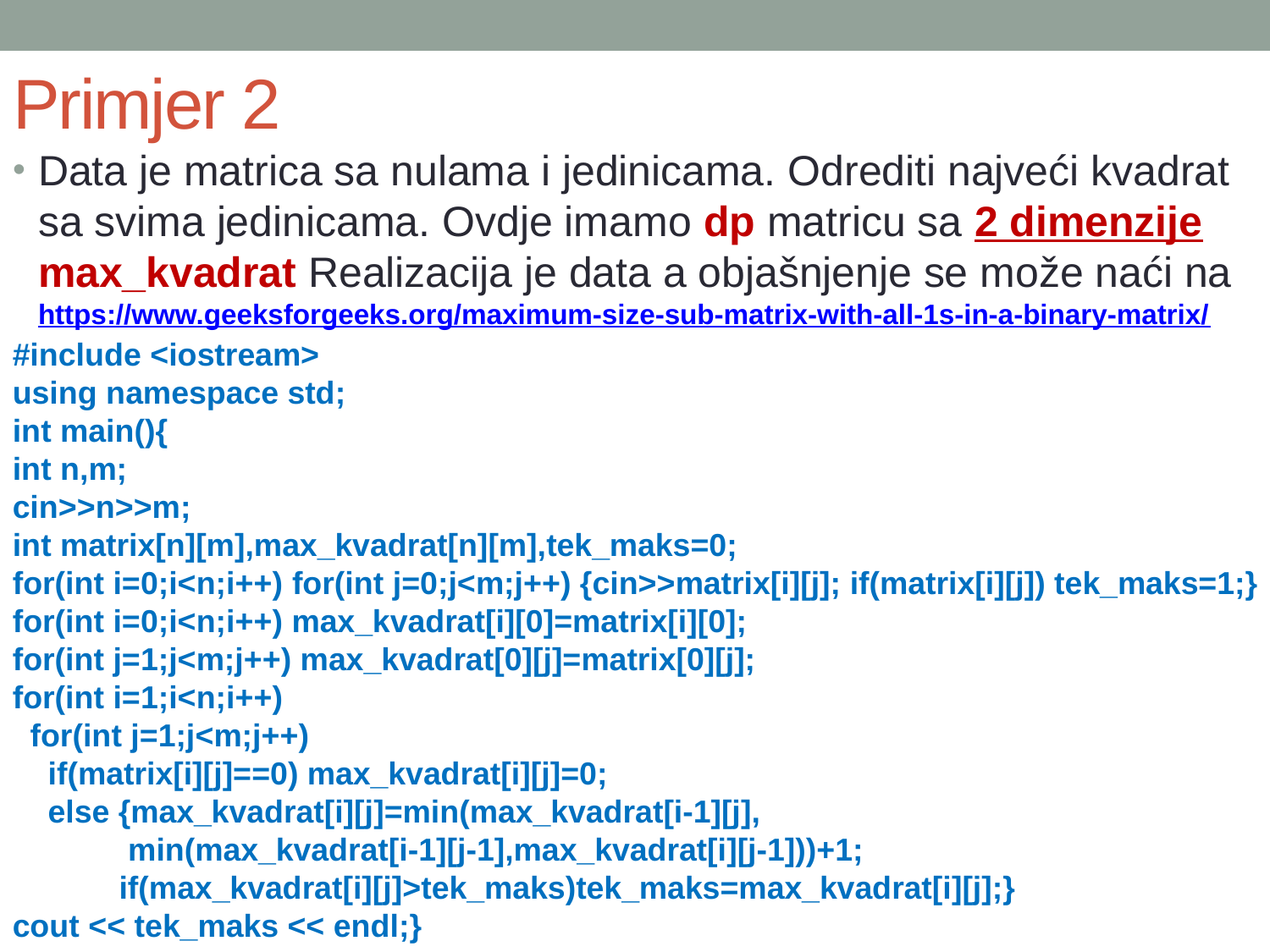

# Primjer 2
Data je matrica sa nulama i jedinicama. Odrediti najveći kvadrat sa svima jedinicama. Ovdje imamo dp matricu sa 2 dimenzije max_kvadrat Realizacija je data a objašnjenje se može naći na
https://www.geeksforgeeks.org/maximum-size-sub-matrix-with-all-1s-in-a-binary-matrix/
#include <iostream>
using namespace std;
int main(){
int n,m;
cin>>n>>m;
int matrix[n][m],max_kvadrat[n][m],tek_maks=0;
for(int i=0;i<n;i++) for(int j=0;j<m;j++) {cin>>matrix[i][j]; if(matrix[i][j]) tek_maks=1;}
for(int i=0;i<n;i++) max_kvadrat[i][0]=matrix[i][0];
for(int j=1;j<m;j++) max_kvadrat[0][j]=matrix[0][j];
for(int i=1;i<n;i++)
  for(int j=1;j<m;j++)
    if(matrix[i][j]==0) max_kvadrat[i][j]=0;
    else {max_kvadrat[i][j]=min(max_kvadrat[i-1][j],
             min(max_kvadrat[i-1][j-1],max_kvadrat[i][j-1]))+1;
            if(max_kvadrat[i][j]>tek_maks)tek_maks=max_kvadrat[i][j];}
cout << tek_maks << endl;}